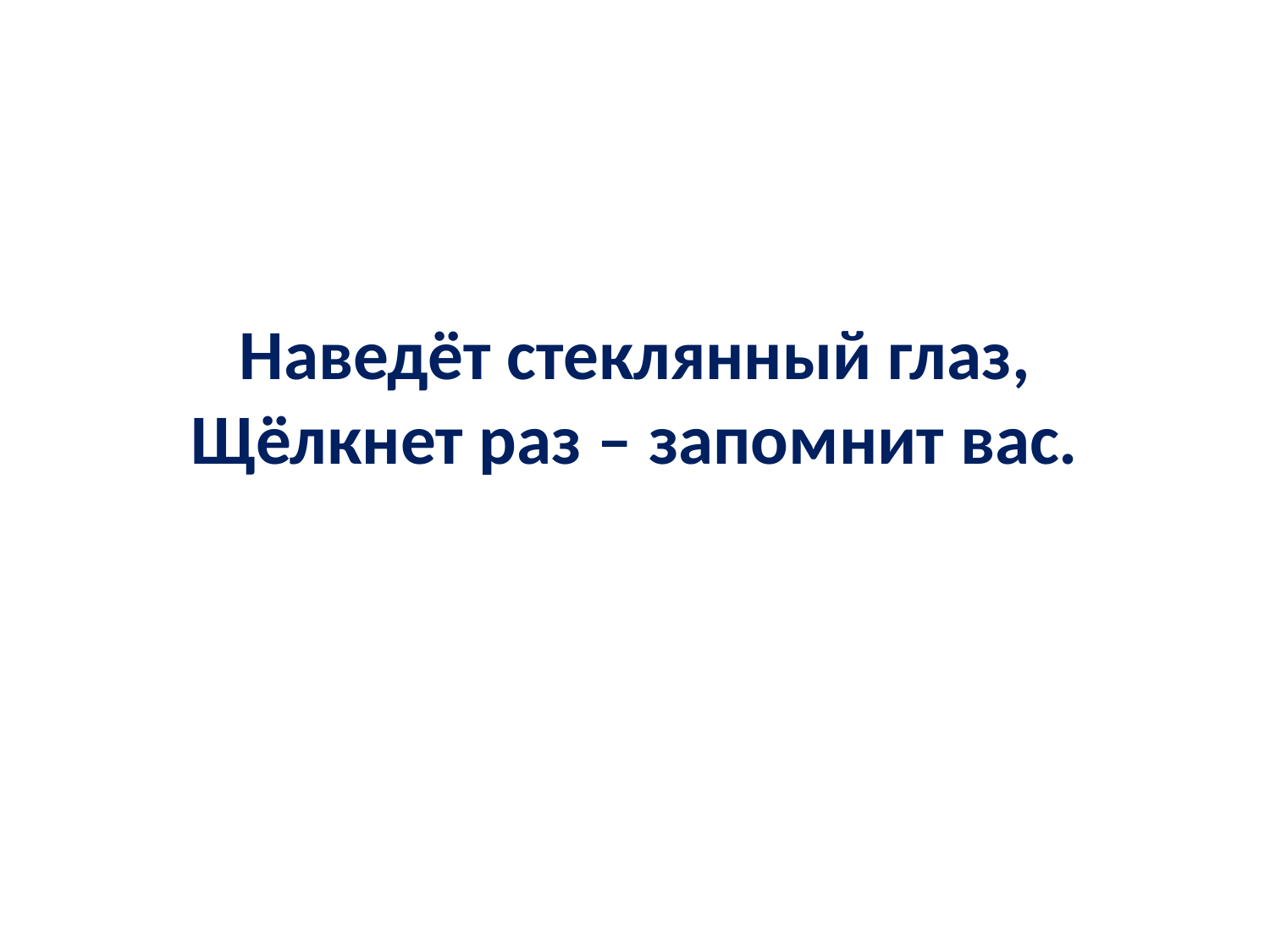

# Наведёт стеклянный глаз, Щёлкнет раз – запомнит вас.